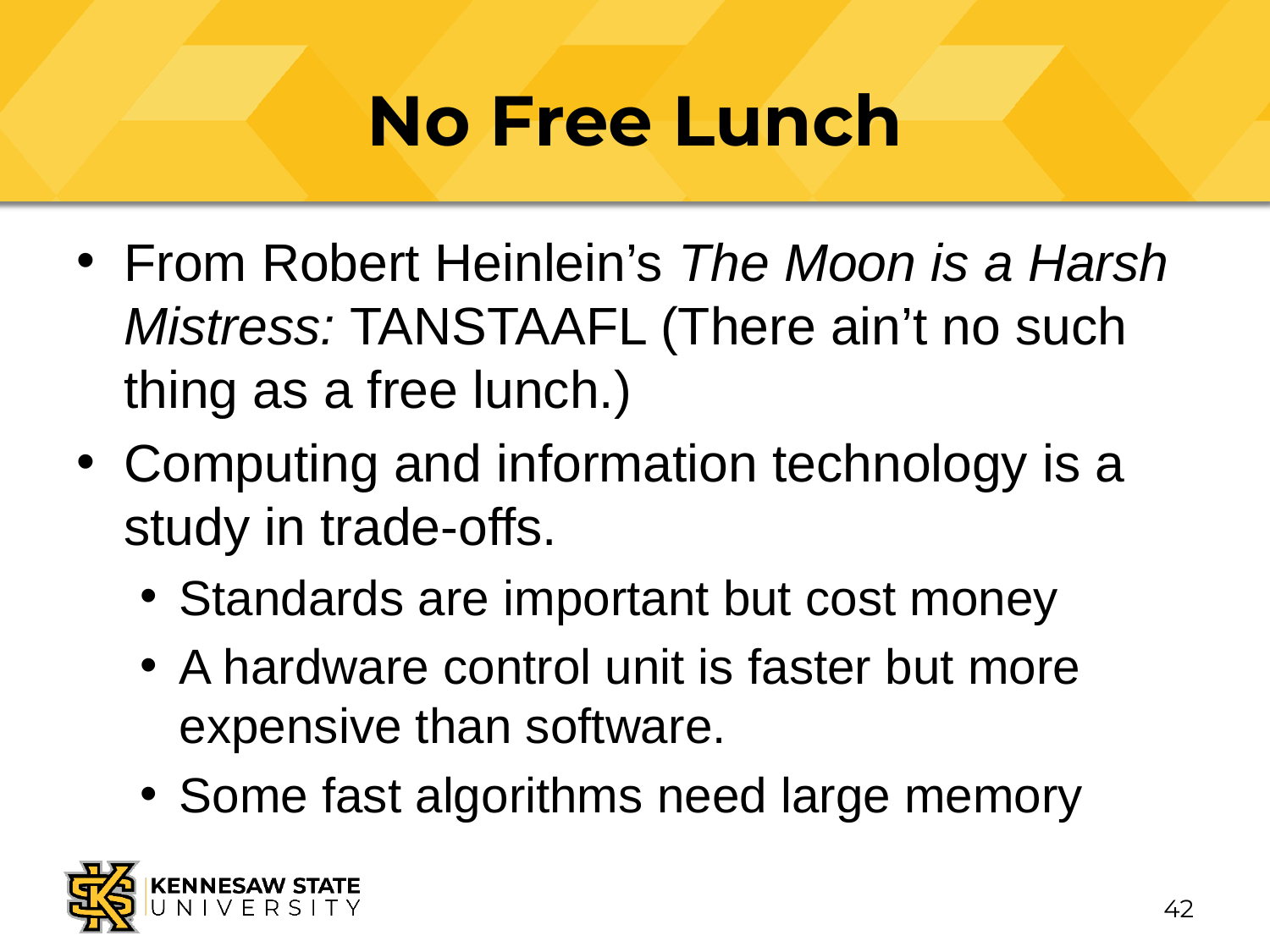

# No Free Lunch
From Robert Heinlein’s The Moon is a Harsh Mistress: TANSTAAFL (There ain’t no such thing as a free lunch.)
Computing and information technology is a study in trade-offs.
Standards are important but cost money
A hardware control unit is faster but more expensive than software.
Some fast algorithms need large memory
42